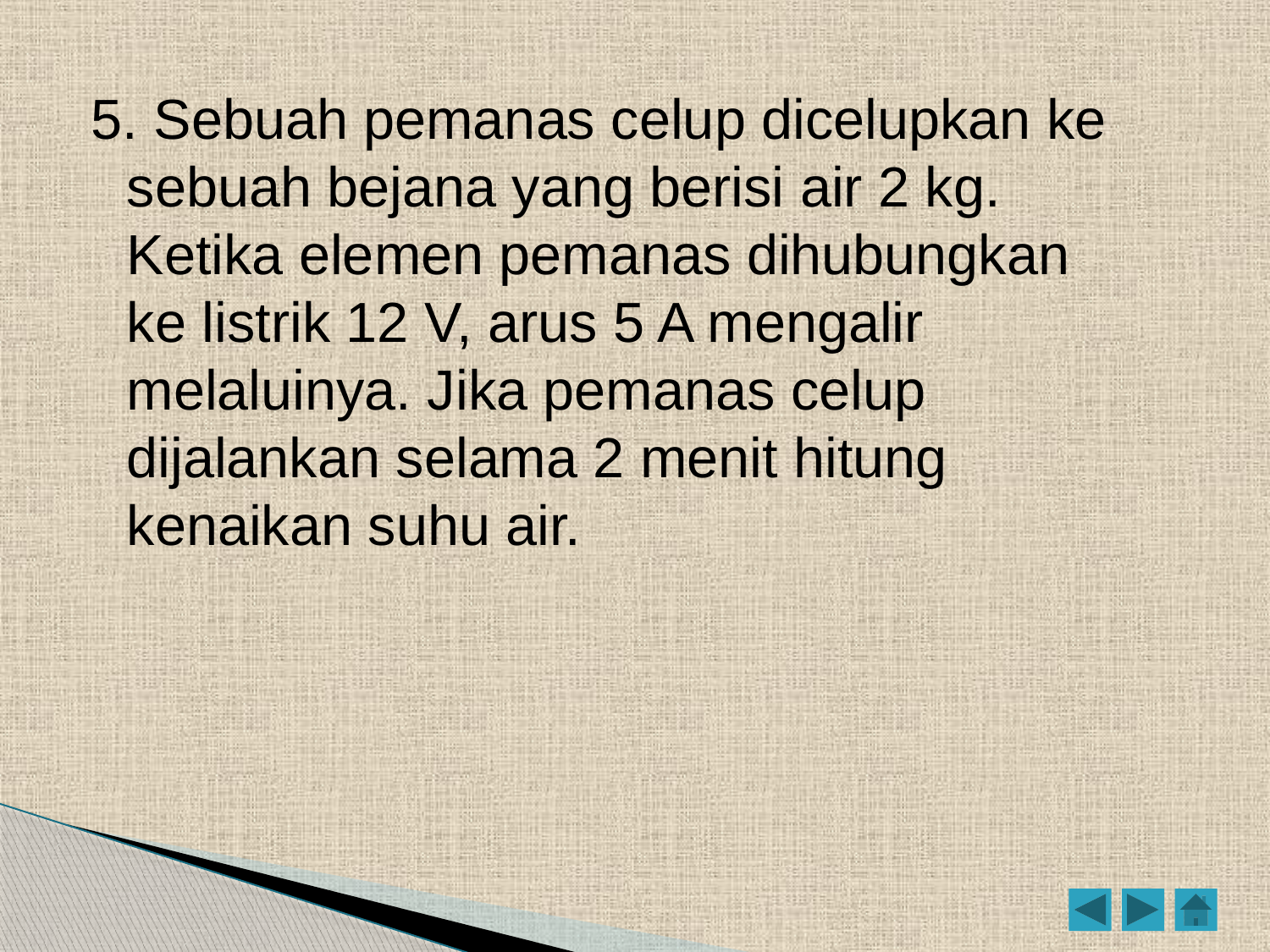

5. Sebuah pemanas celup dicelupkan ke sebuah bejana yang berisi air 2 kg. Ketika elemen pemanas dihubungkan ke listrik 12 V, arus 5 A mengalir melaluinya. Jika pemanas celup dijalankan selama 2 menit hitung kenaikan suhu air.